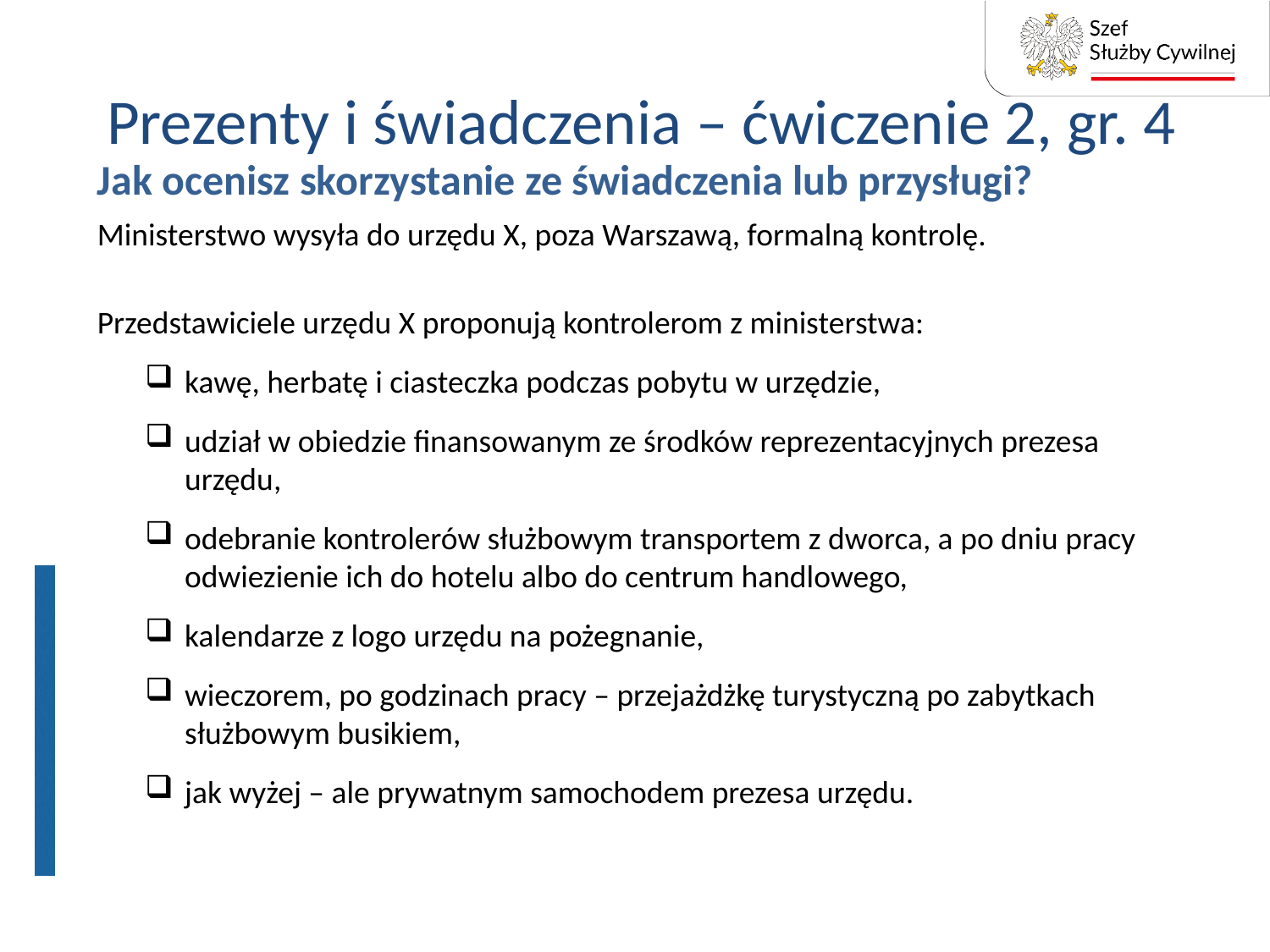

# Prezenty i świadczenia – ćwiczenie 2, gr. 4
Jak ocenisz skorzystanie ze świadczenia lub przysługi?
Ministerstwo wysyła do urzędu X, poza Warszawą, formalną kontrolę.
Przedstawiciele urzędu X proponują kontrolerom z ministerstwa:
kawę, herbatę i ciasteczka podczas pobytu w urzędzie,
udział w obiedzie finansowanym ze środków reprezentacyjnych prezesa urzędu,
odebranie kontrolerów służbowym transportem z dworca, a po dniu pracy  odwiezienie ich do hotelu albo do centrum handlowego,
kalendarze z logo urzędu na pożegnanie,
wieczorem, po godzinach pracy – przejażdżkę turystyczną po zabytkach służbowym busikiem,
jak wyżej – ale prywatnym samochodem prezesa urzędu.